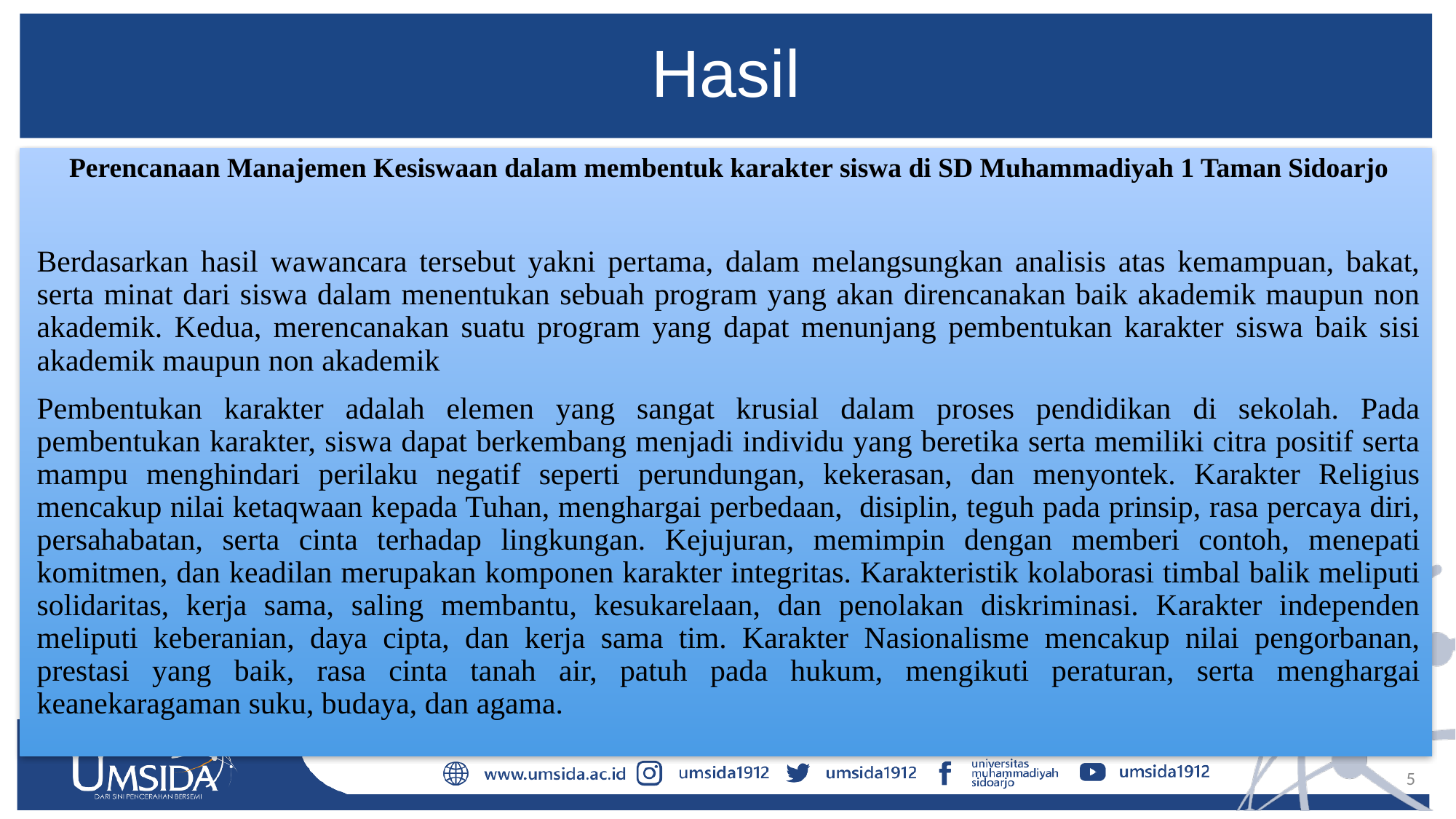

# Hasil
Perencanaan Manajemen Kesiswaan dalam membentuk karakter siswa di SD Muhammadiyah 1 Taman Sidoarjo

Berdasarkan hasil wawancara tersebut yakni pertama, dalam melangsungkan analisis atas kemampuan, bakat, serta minat dari siswa dalam menentukan sebuah program yang akan direncanakan baik akademik maupun non akademik. Kedua, merencanakan suatu program yang dapat menunjang pembentukan karakter siswa baik sisi akademik maupun non akademik
Pembentukan karakter adalah elemen yang sangat krusial dalam proses pendidikan di sekolah. Pada pembentukan karakter, siswa dapat berkembang menjadi individu yang beretika serta memiliki citra positif serta mampu menghindari perilaku negatif seperti perundungan, kekerasan, dan menyontek. Karakter Religius mencakup nilai ketaqwaan kepada Tuhan, menghargai perbedaan,  disiplin, teguh pada prinsip, rasa percaya diri, persahabatan, serta cinta terhadap lingkungan. Kejujuran, memimpin dengan memberi contoh, menepati komitmen, dan keadilan merupakan komponen karakter integritas. Karakteristik kolaborasi timbal balik meliputi solidaritas, kerja sama, saling membantu, kesukarelaan, dan penolakan diskriminasi. Karakter independen meliputi keberanian, daya cipta, dan kerja sama tim. Karakter Nasionalisme mencakup nilai pengorbanan, prestasi yang baik, rasa cinta tanah air, patuh pada hukum, mengikuti peraturan, serta menghargai keanekaragaman suku, budaya, dan agama.